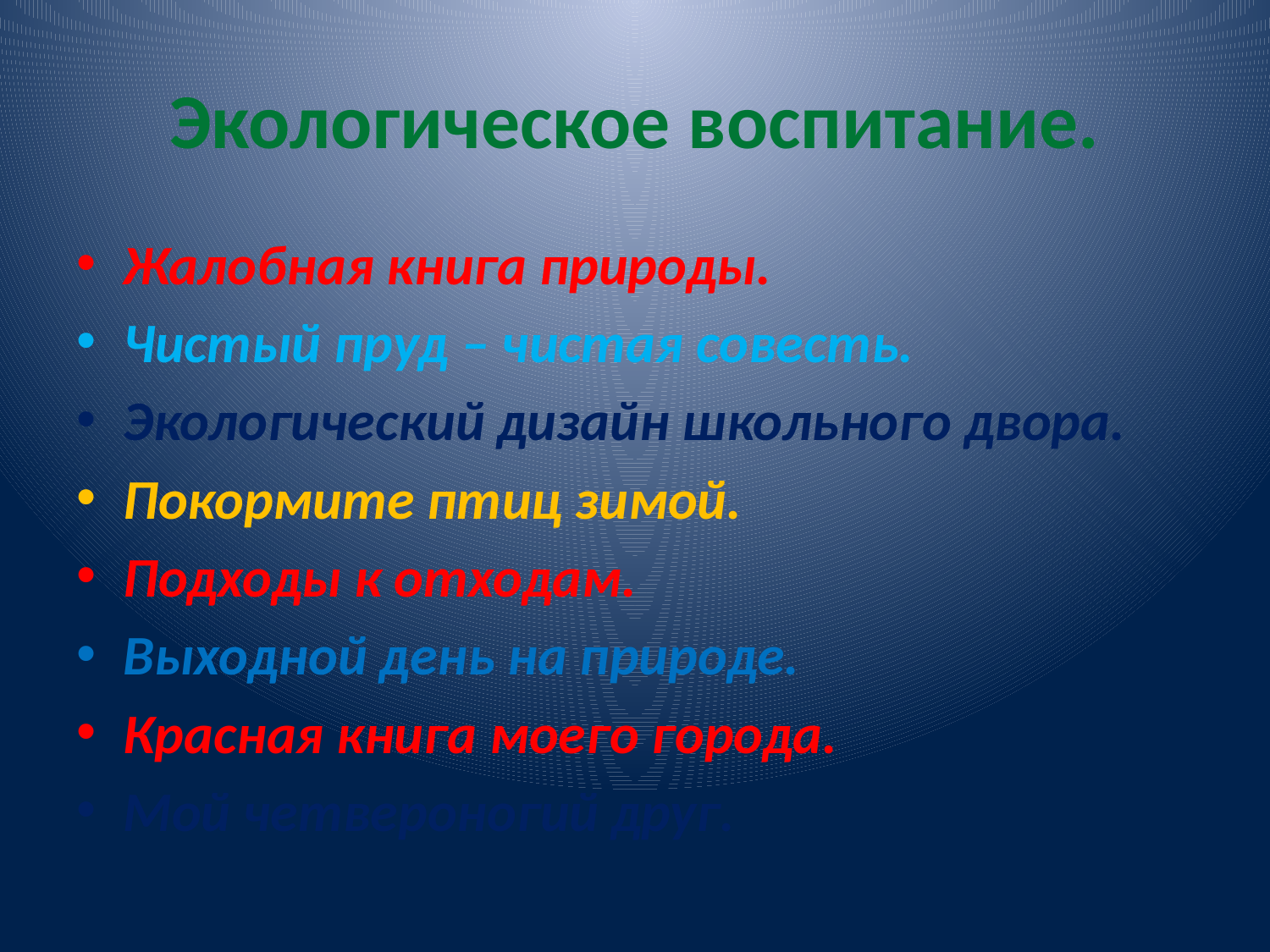

# Экологическое воспитание.
Жалобная книга природы.
Чистый пруд – чистая совесть.
Экологический дизайн школьного двора.
Покормите птиц зимой.
Подходы к отходам.
Выходной день на природе.
Красная книга моего города.
Мой четвероногий друг.